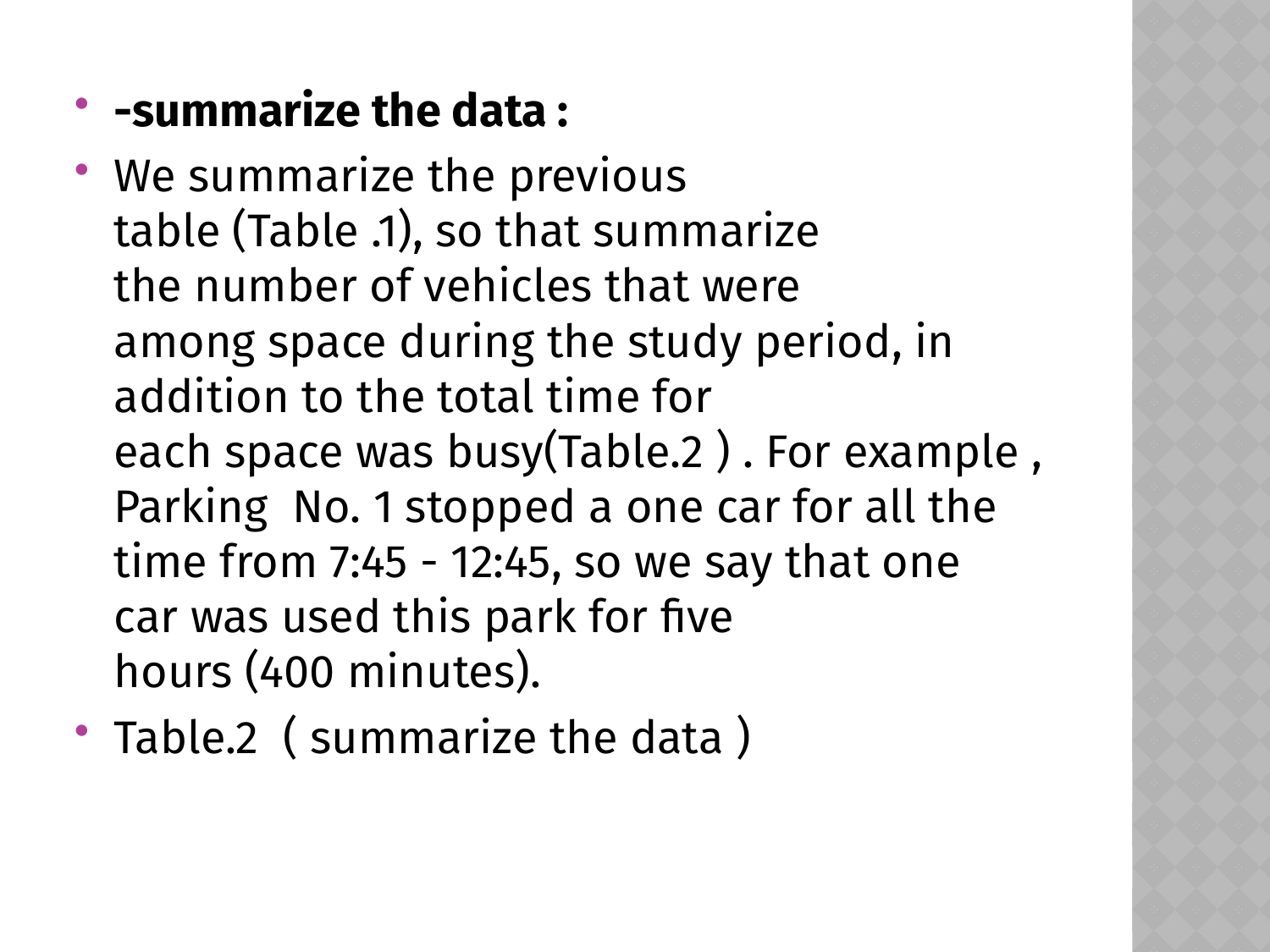

#
-summarize the data :
We summarize the previous table (Table .1), so that summarize the number of vehicles that were among space during the study period, in addition to the total time for each space was busy(Table.2 ) . For example , Parking  No. 1 stopped a one car for all the time from 7:45 - 12:45, so we say that one car was used this park for five hours (400 minutes).
Table.2  ( summarize the data )